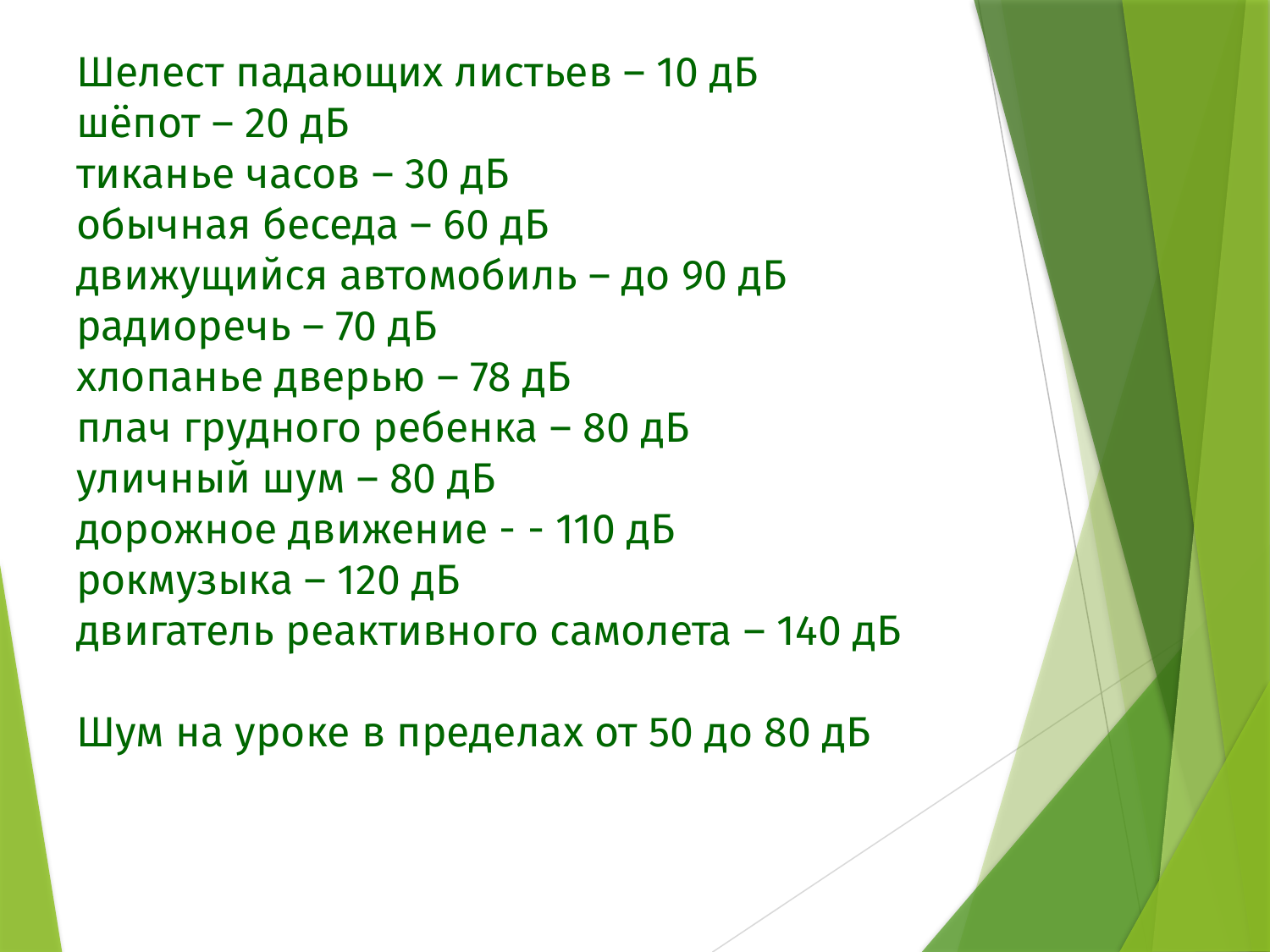

# Шелест падающих листьев – 10 дБ шёпот – 20 дБ тиканье часов – 30 дБ обычная беседа – 60 дБ движущийся автомобиль – до 90 дБ радиоречь – 70 дБ хлопанье дверью – 78 дБ плач грудного ребенка – 80 дБ уличный шум – 80 дБ дорожное движение - - 110 дБ рокмузыка – 120 дБ двигатель реактивного самолета – 140 дБ Шум на уроке в пределах от 50 до 80 дБ